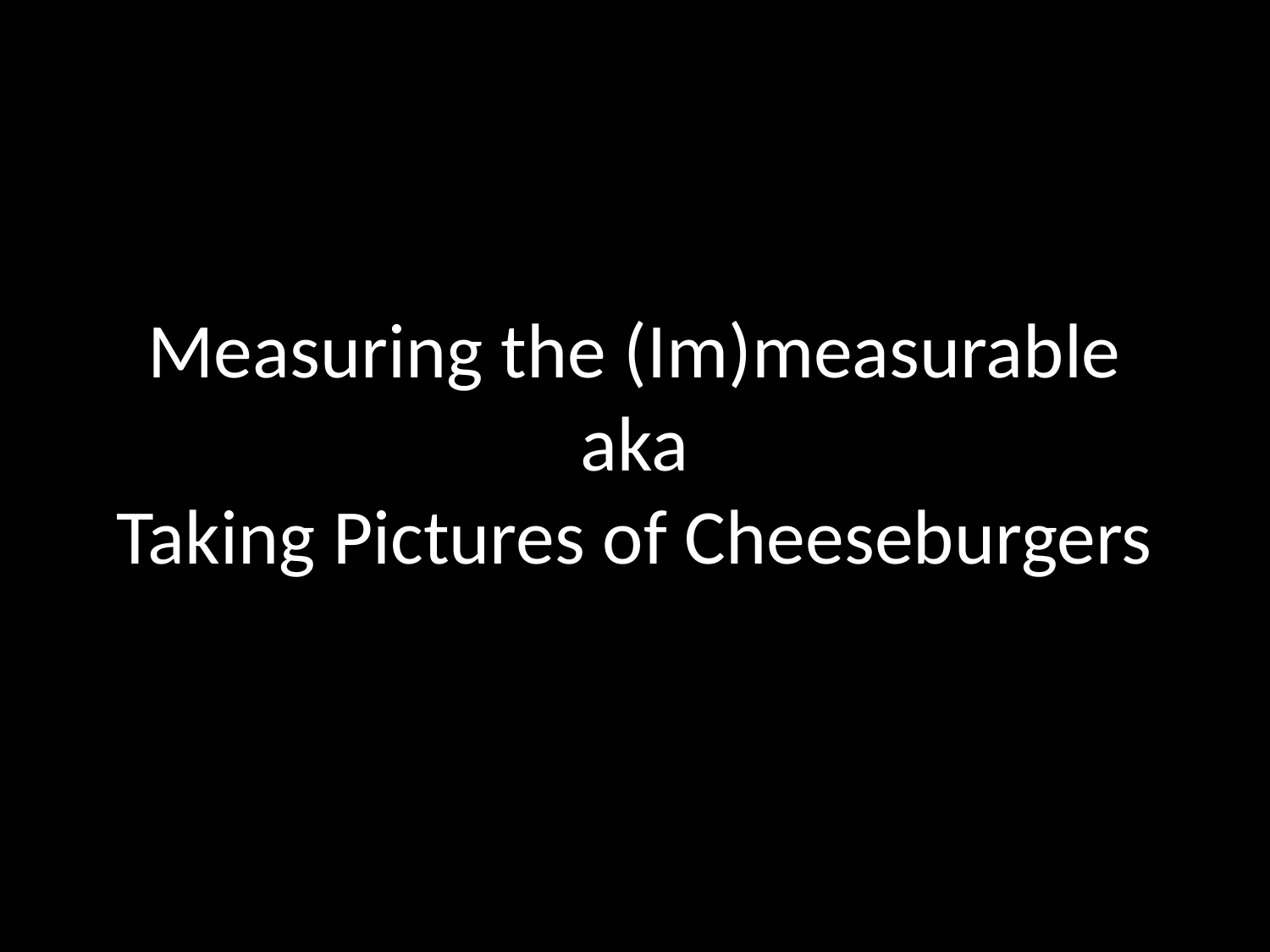

# Measuring the (Im)measurable aka Taking Pictures of Cheeseburgers